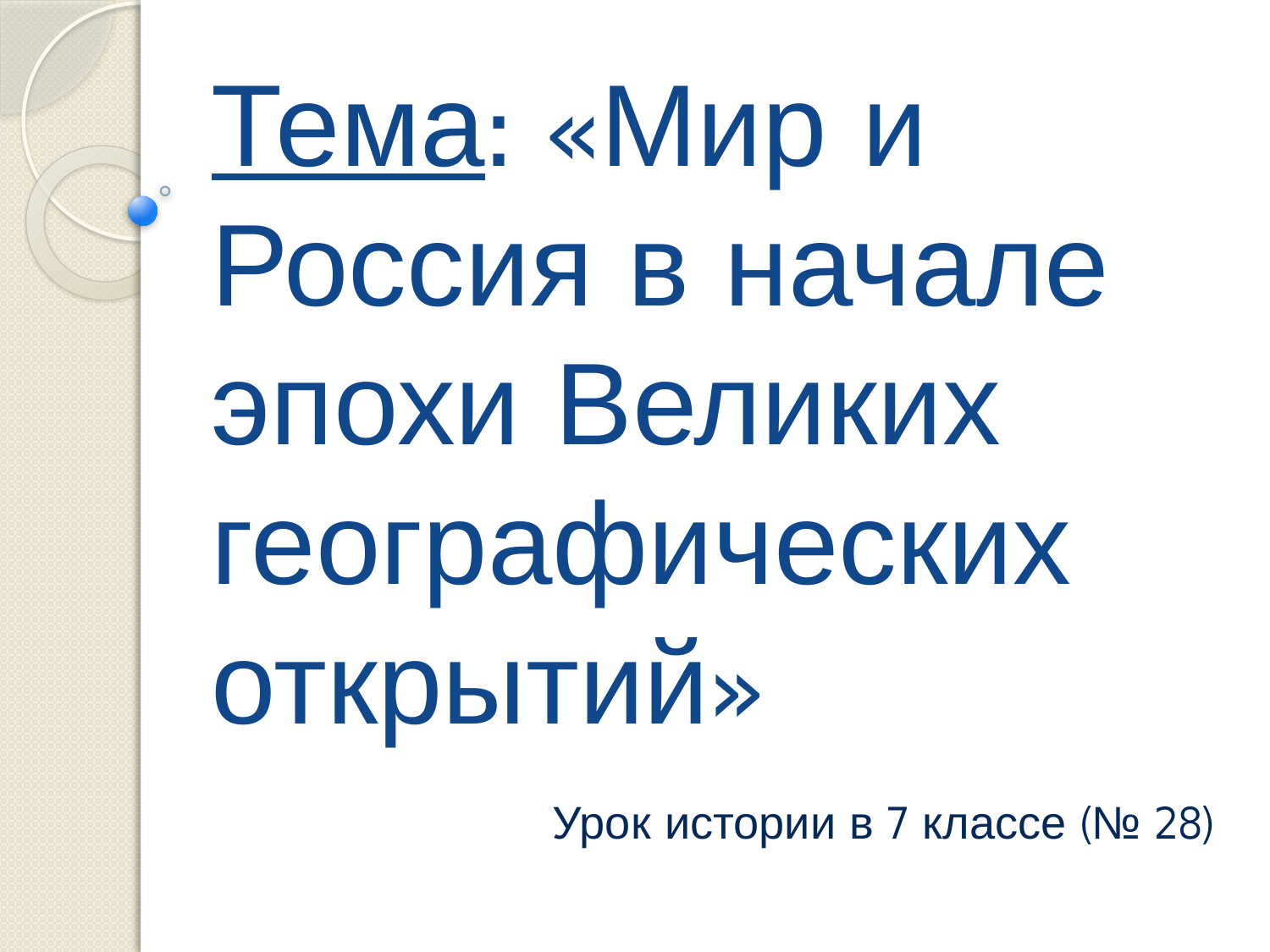

# Тема: «Мир и Россия в начале эпохи Великих географических открытий»
Урок истории в 7 классе (№ 28)